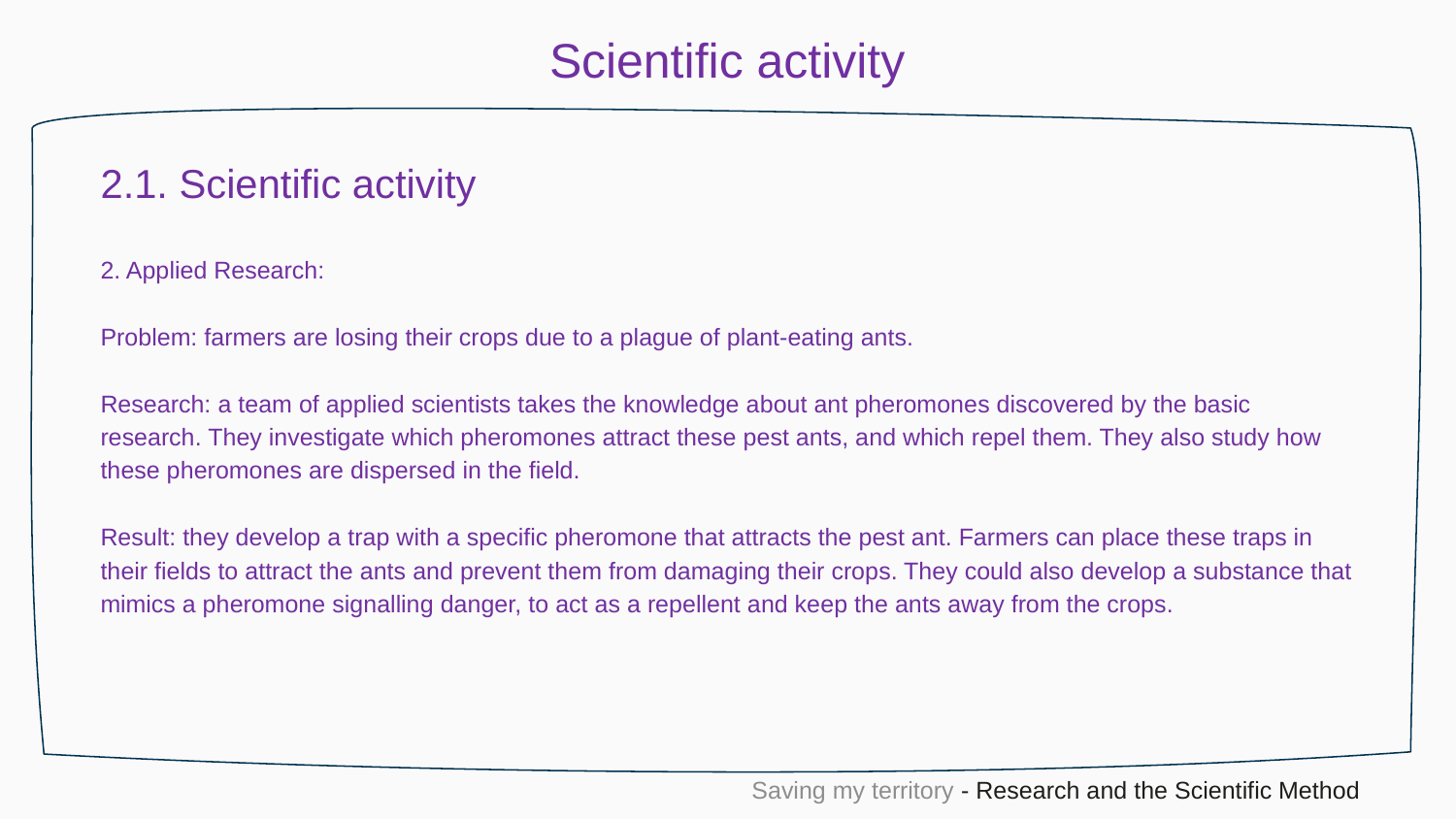

Scientific activity

2.1. Scientific activity

2. Applied Research:

Problem: farmers are losing their crops due to a plague of plant-eating ants.

Research: a team of applied scientists takes the knowledge about ant pheromones discovered by the basic research. They investigate which pheromones attract these pest ants, and which repel them. They also study how these pheromones are dispersed in the field.

Result: they develop a trap with a specific pheromone that attracts the pest ant. Farmers can place these traps in their fields to attract the ants and prevent them from damaging their crops. They could also develop a substance that mimics a pheromone signalling danger, to act as a repellent and keep the ants away from the crops.

Saving my territory - Research and the Scientific Method